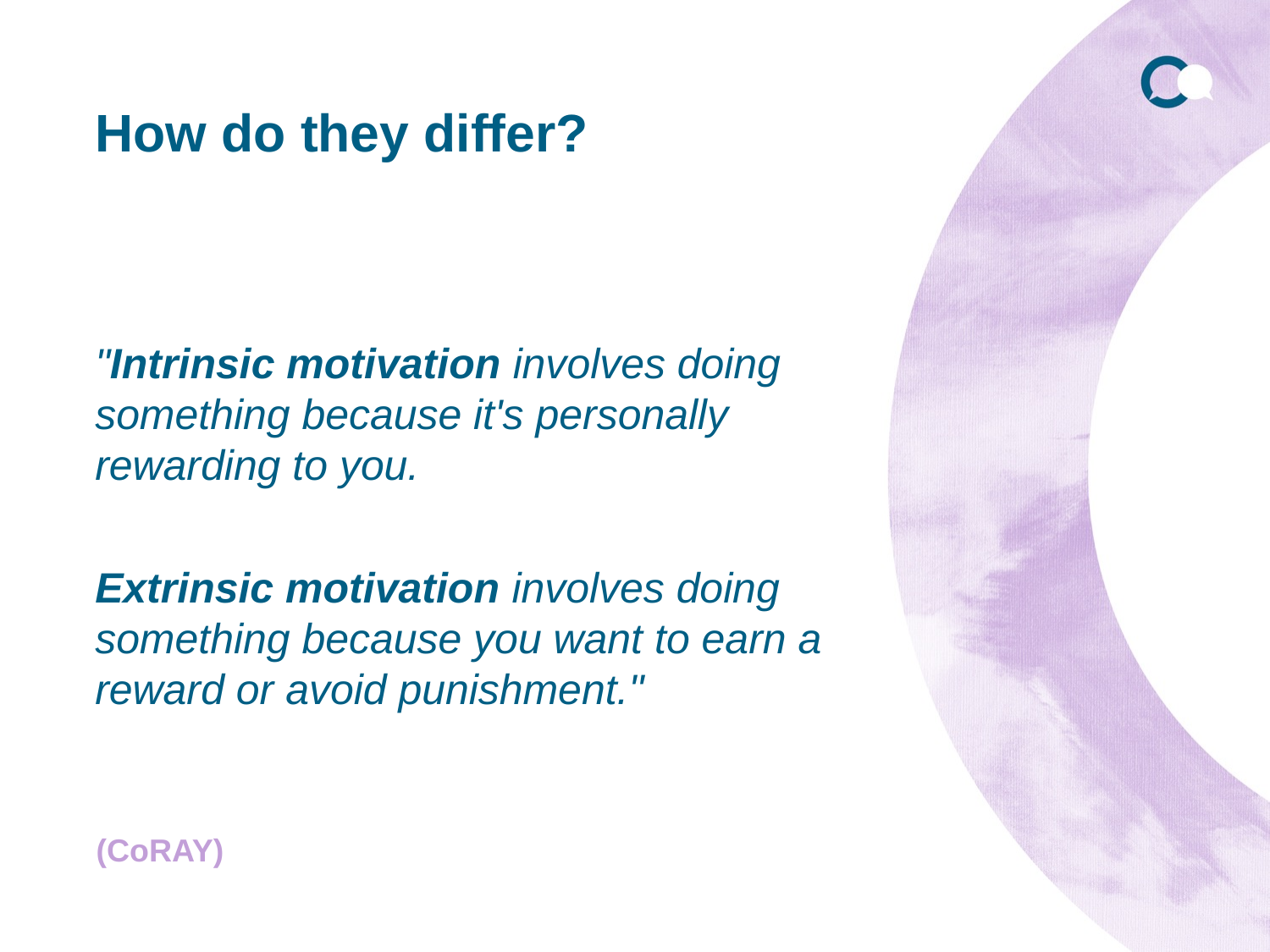

# How do they differ?

"Intrinsic motivation involves doing something because it's personally rewarding to you.

Extrinsic motivation involves doing something because you want to earn a reward or avoid punishment."
(CoRAY)